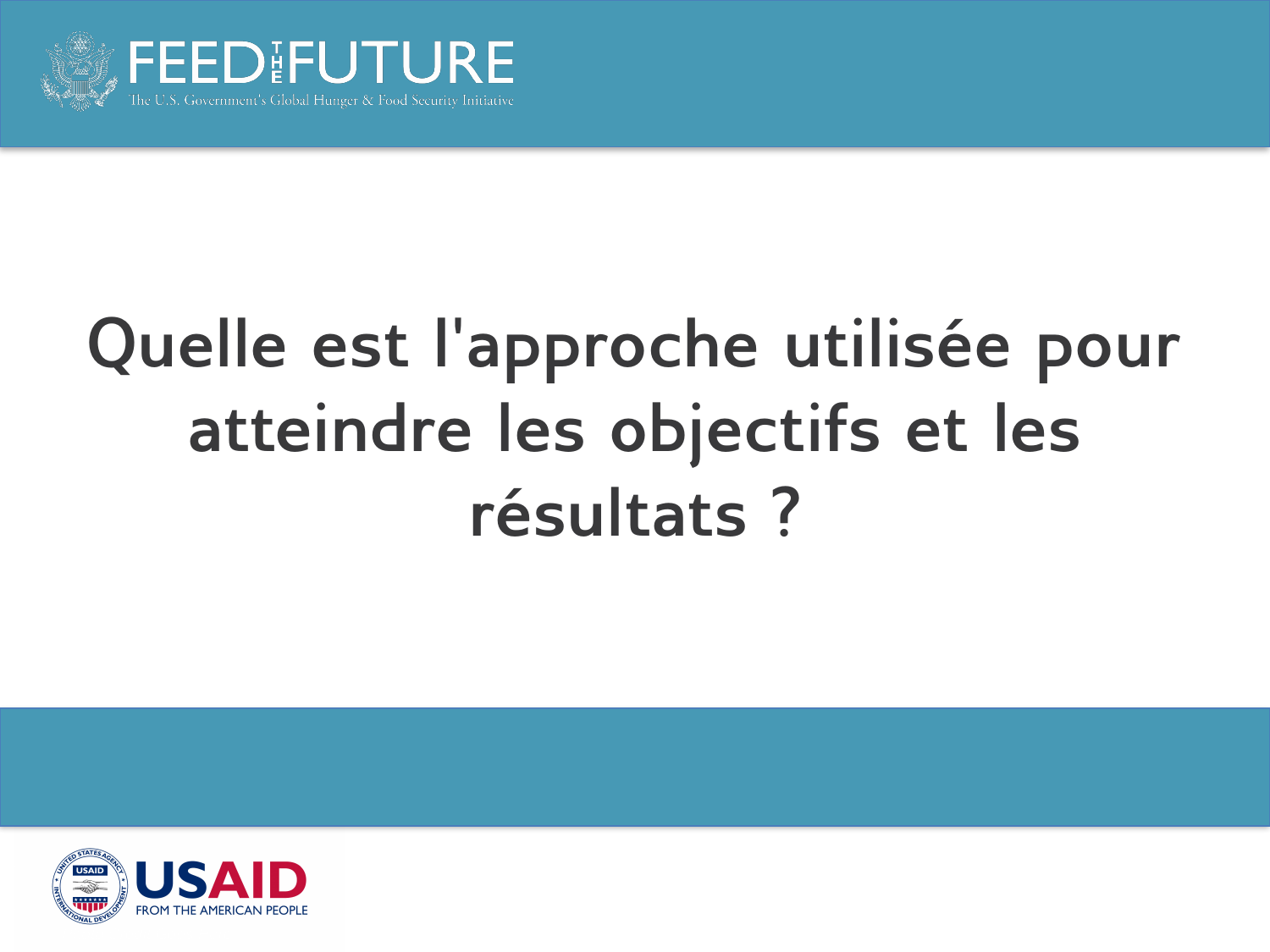

Quelle est l'approche utilisée pour atteindre les objectifs et les résultats ?